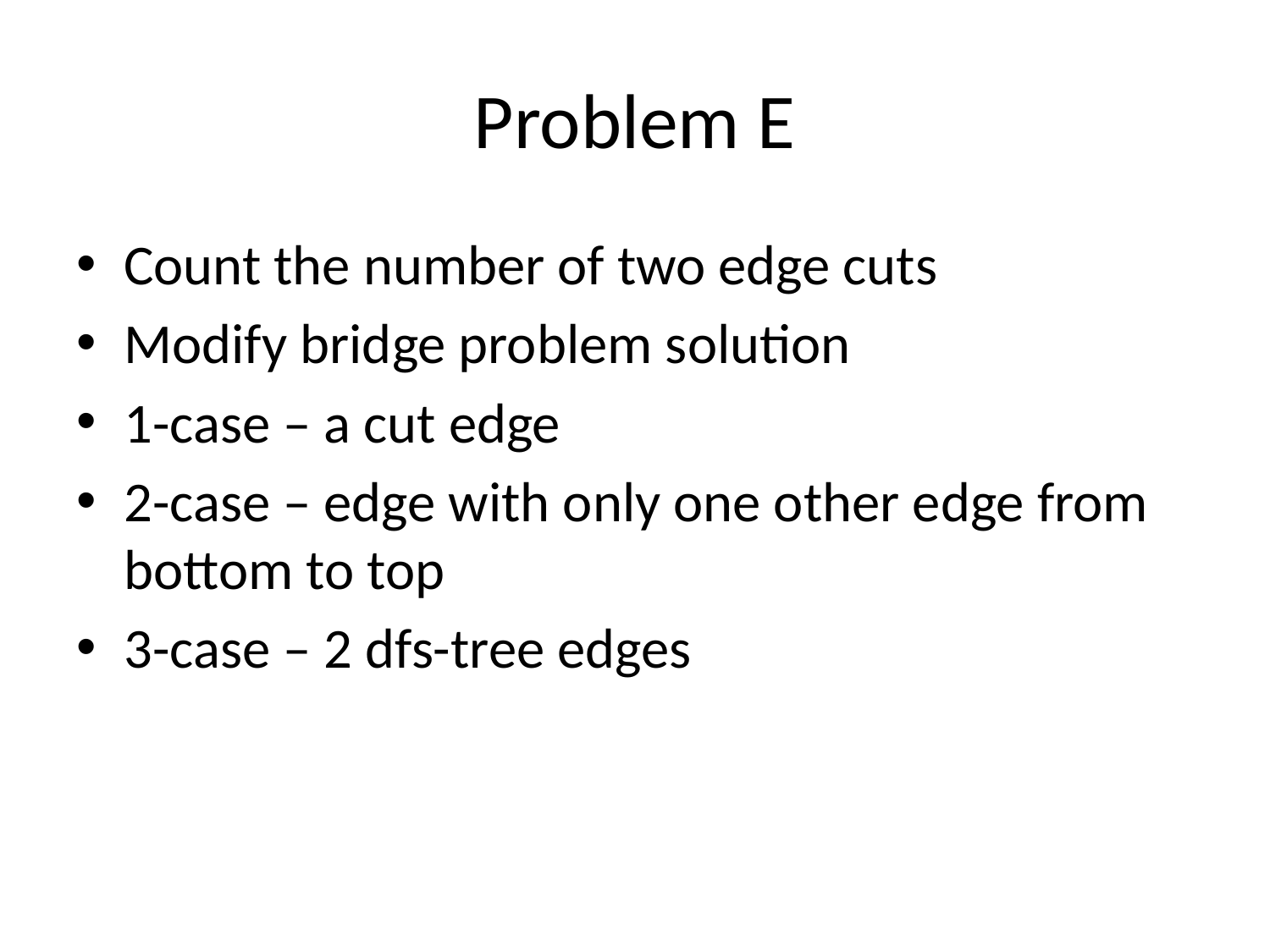

# Problem E
Count the number of two edge cuts
Modify bridge problem solution
1-case – a cut edge
2-case – edge with only one other edge from bottom to top
3-case – 2 dfs-tree edges